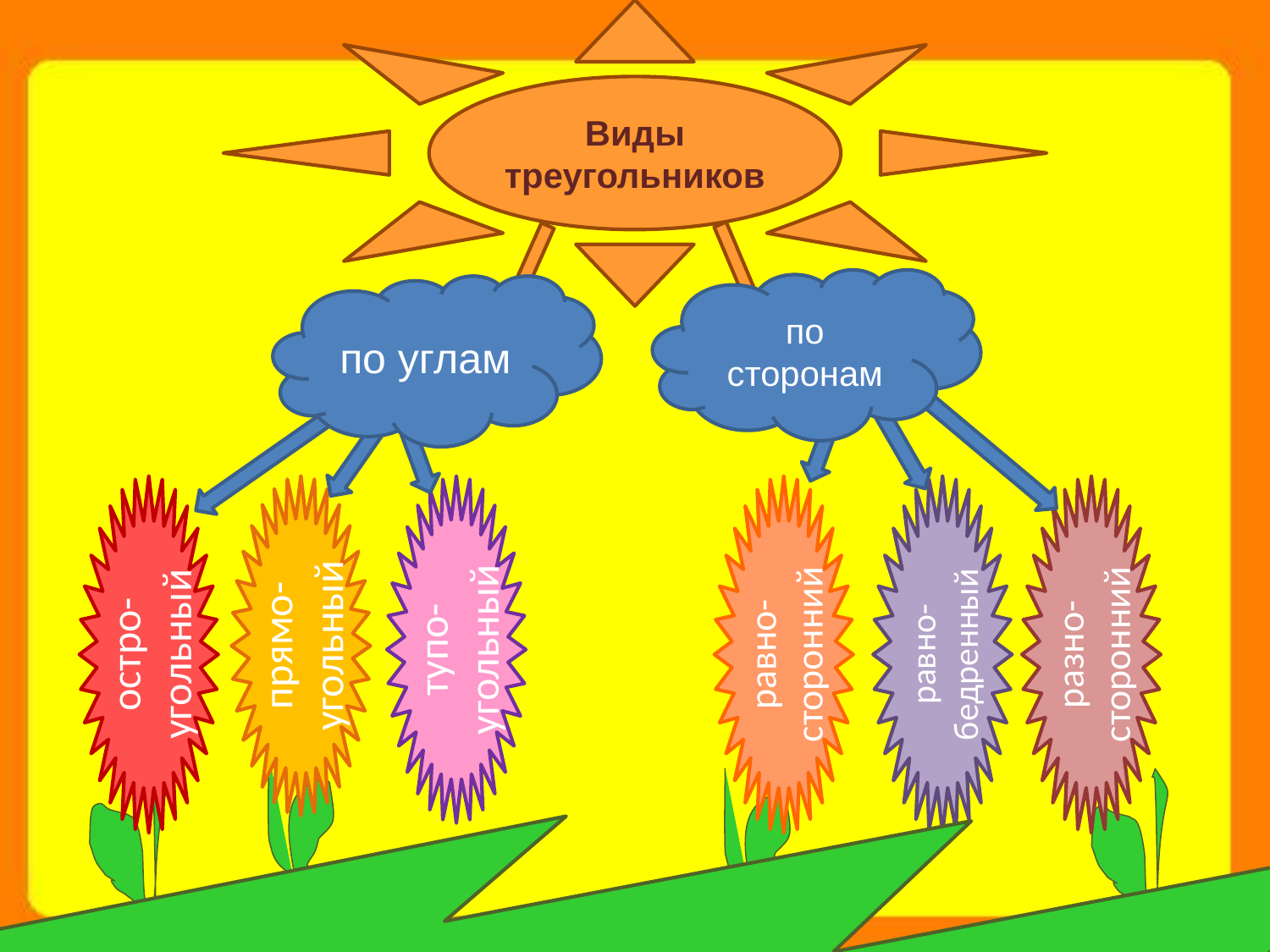

Виды треугольников

по сторонам
по углам

равно-
сторонний
равно-
бедренный
разно-
сторонний

остро-угольный
прямо-угольный
тупо-угольный